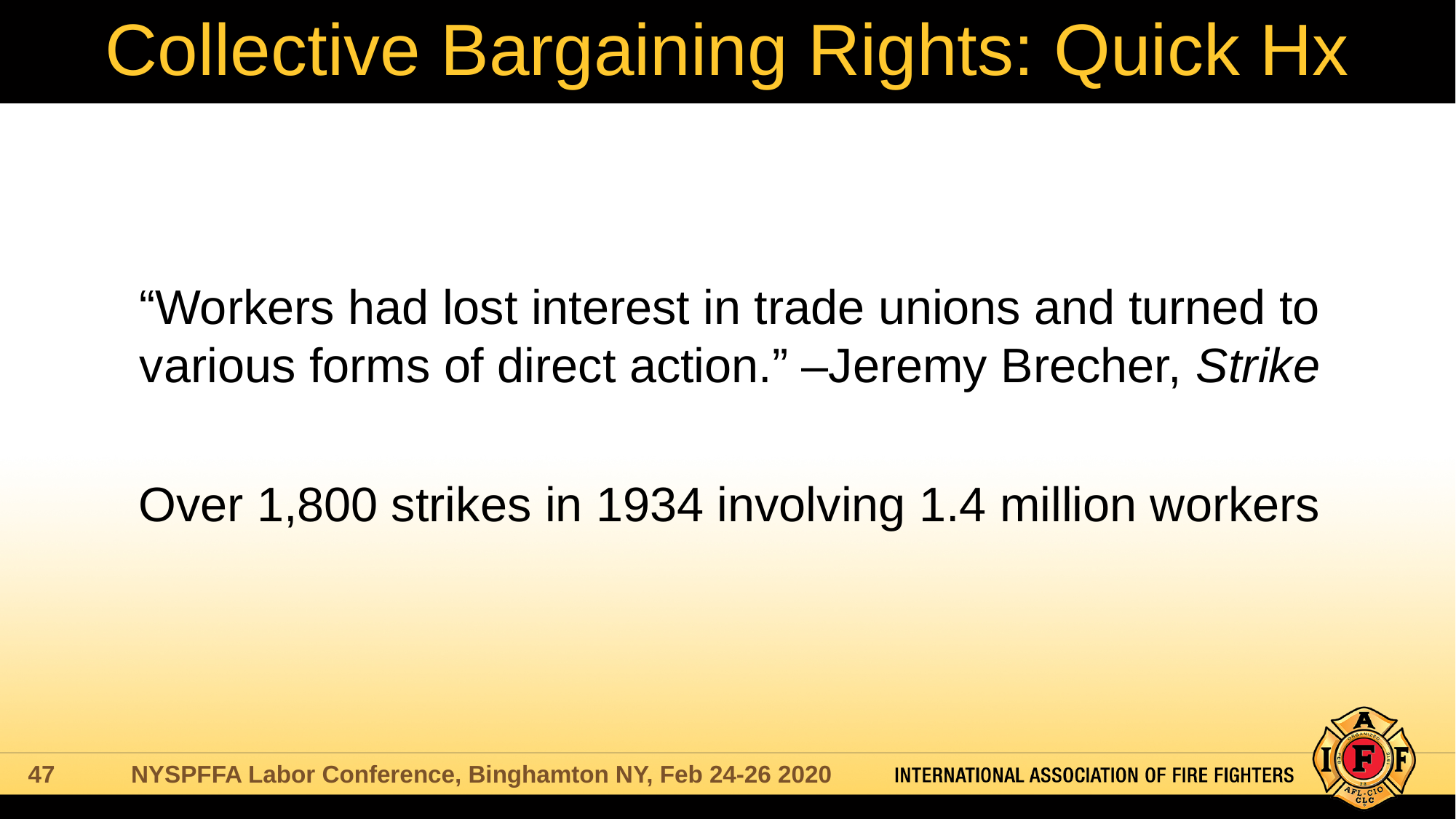

# Collective Bargaining Rights: Quick Hx

“Workers had lost interest in trade unions and turned to various forms of direct action.” –Jeremy Brecher, Strike

Over 1,800 strikes in 1934 involving 1.4 million workers

NYSPFFA Labor Conference, Binghamton NY, Feb 24-26 2020